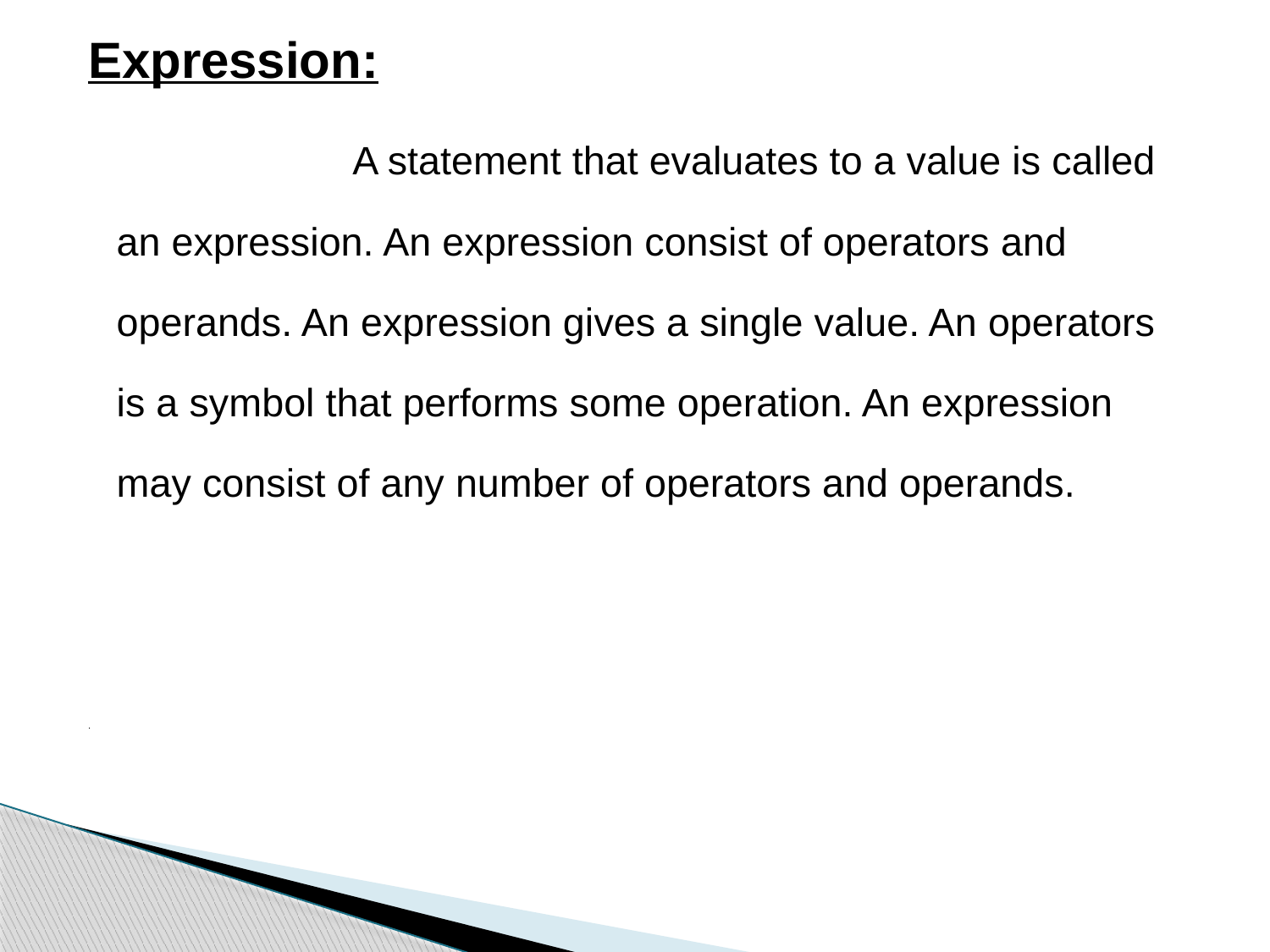

Expression:

                        A statement that evaluates to a value is called an expression. An expression consist of operators and operands. An expression gives a single value. An operators is a symbol that performs some operation. An expression may consist of any number of operators and operands.

.